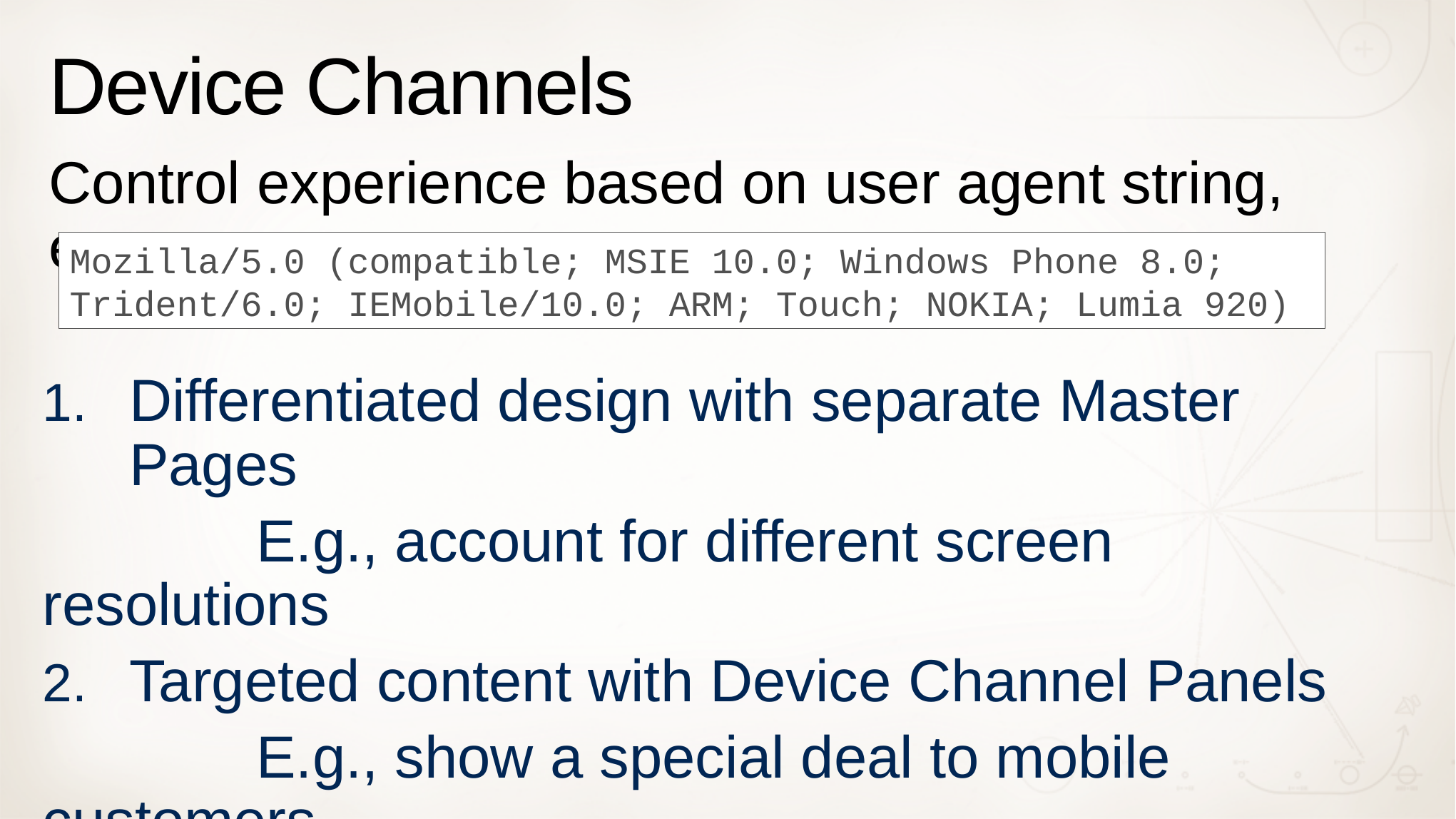

# Device Channels
Control experience based on user agent string, e.g.:

Mozilla/5.0 (compatible; MSIE 10.0; Windows Phone 8.0; Trident/6.0; IEMobile/10.0; ARM; Touch; NOKIA; Lumia 920)
Differentiated design with separate Master Pages
		E.g., account for different screen resolutions
Targeted content with Device Channel Panels
		E.g., show a special deal to mobile customers